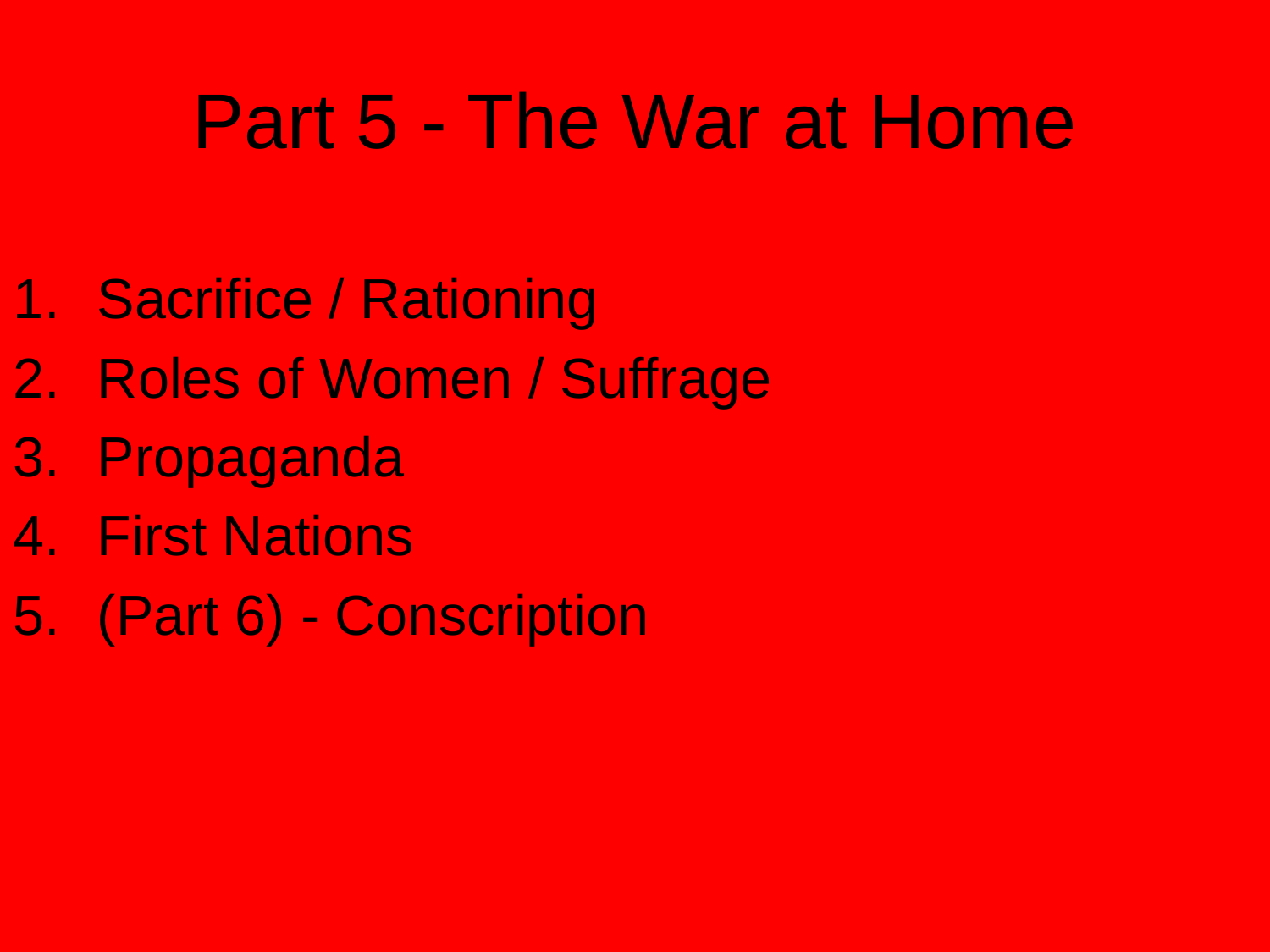

# Part 5 - The War at Home
Sacrifice / Rationing
Roles of Women / Suffrage
Propaganda
First Nations
(Part 6) - Conscription